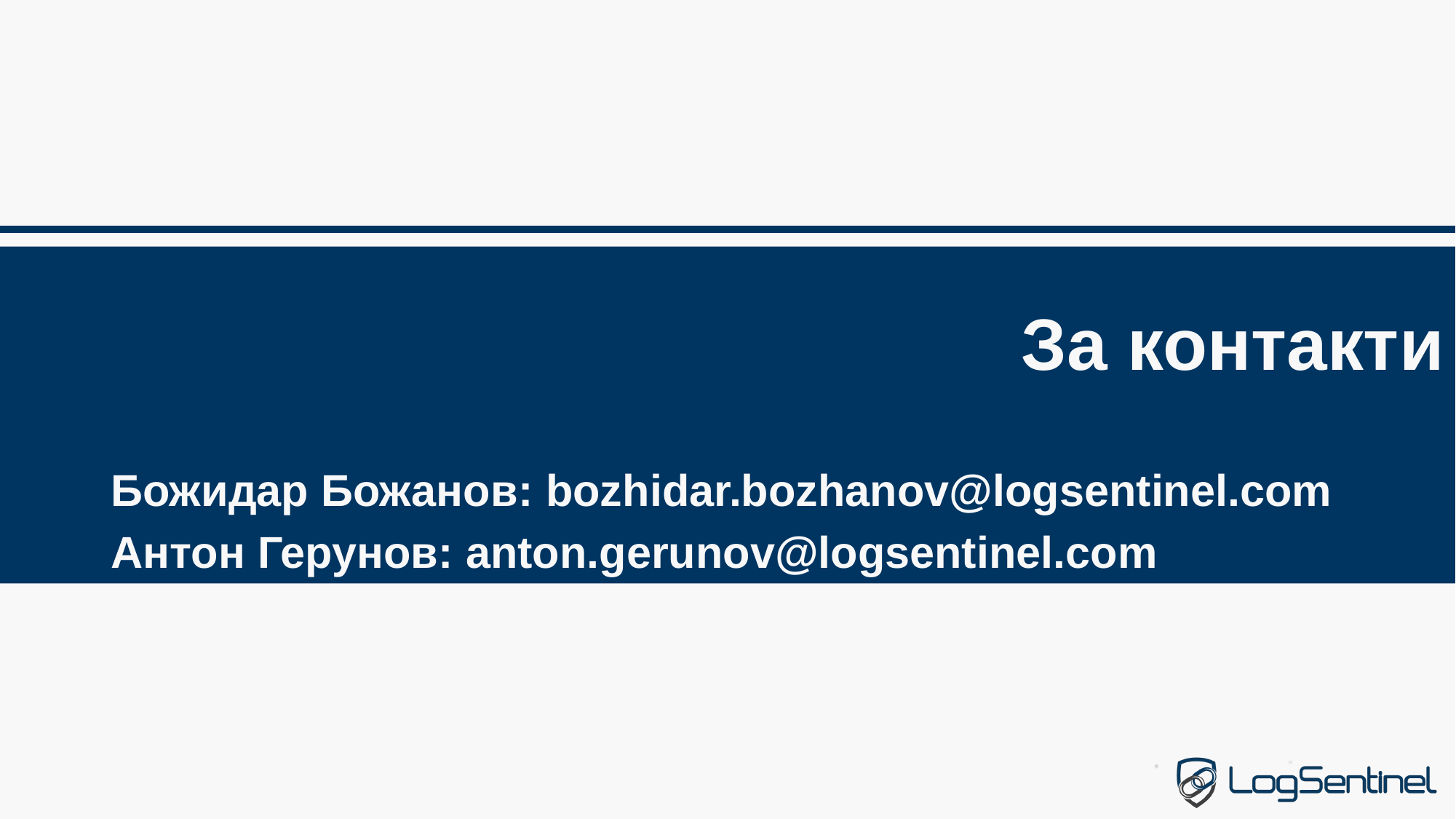

# За контакти
Божидар Божанов: bozhidar.bozhanov@logsentinel.com
Антон Герунов: anton.gerunov@logsentinel.com